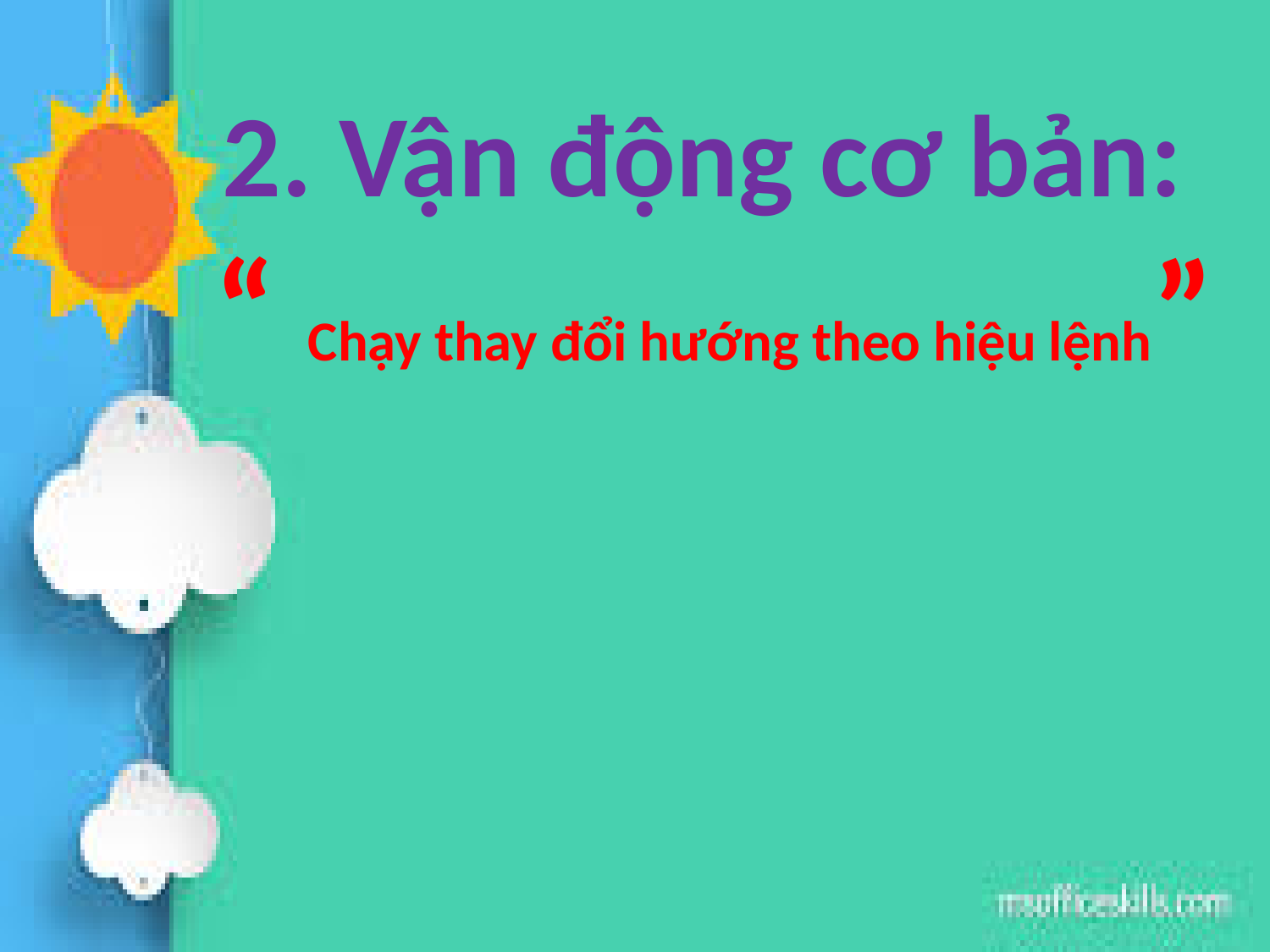

2. Vận động cơ bản:
“ Chạy thay đổi hướng theo hiệu lệnh”